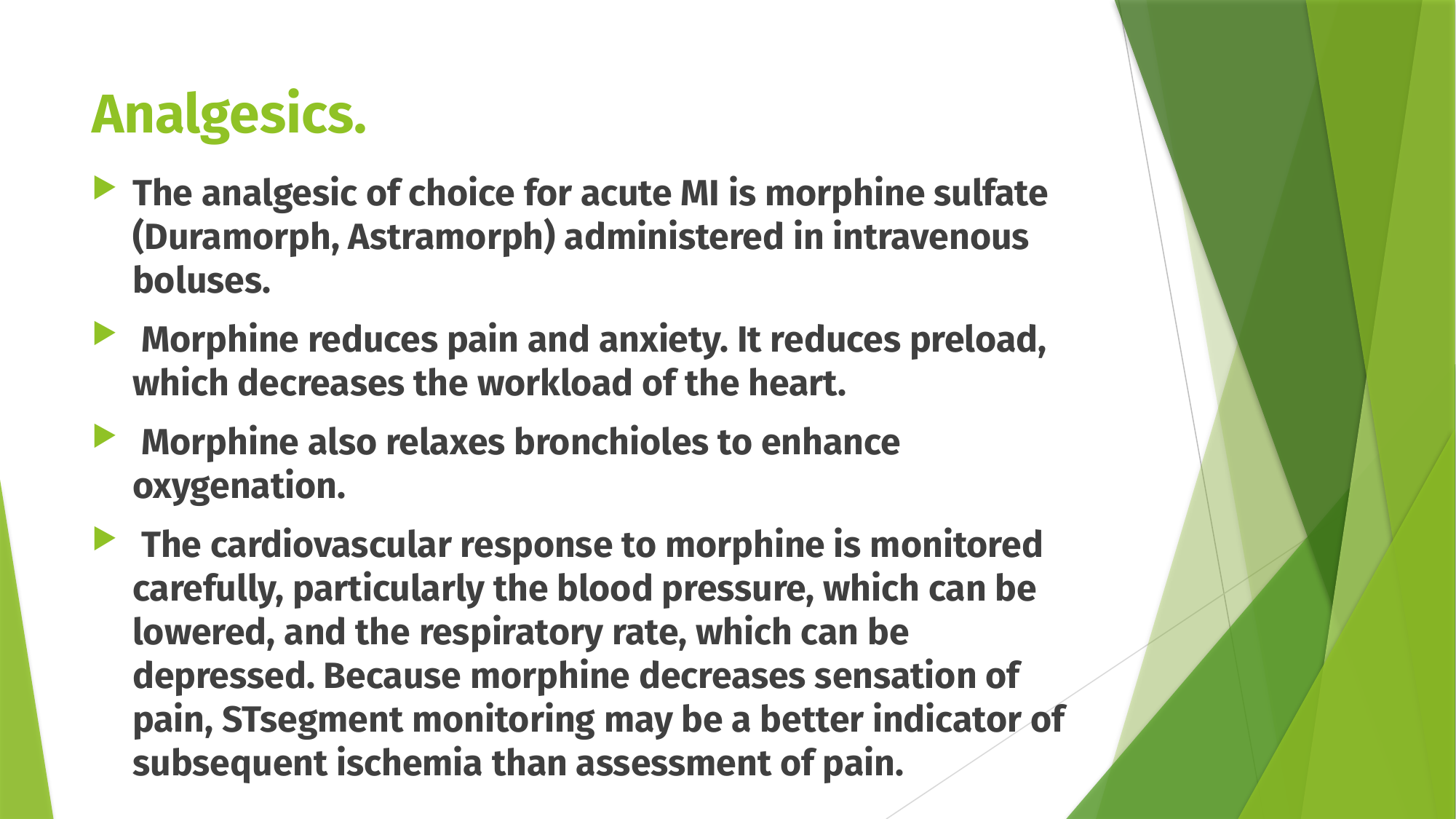

# Analgesics.
The analgesic of choice for acute MI is morphine sulfate (Duramorph, Astramorph) administered in intravenous boluses.
 Morphine reduces pain and anxiety. It reduces preload, which decreases the workload of the heart.
 Morphine also relaxes bronchioles to enhance oxygenation.
 The cardiovascular response to morphine is monitored carefully, particularly the blood pressure, which can be lowered, and the respiratory rate, which can be depressed. Because morphine decreases sensation of pain, STsegment monitoring may be a better indicator of subsequent ischemia than assessment of pain.